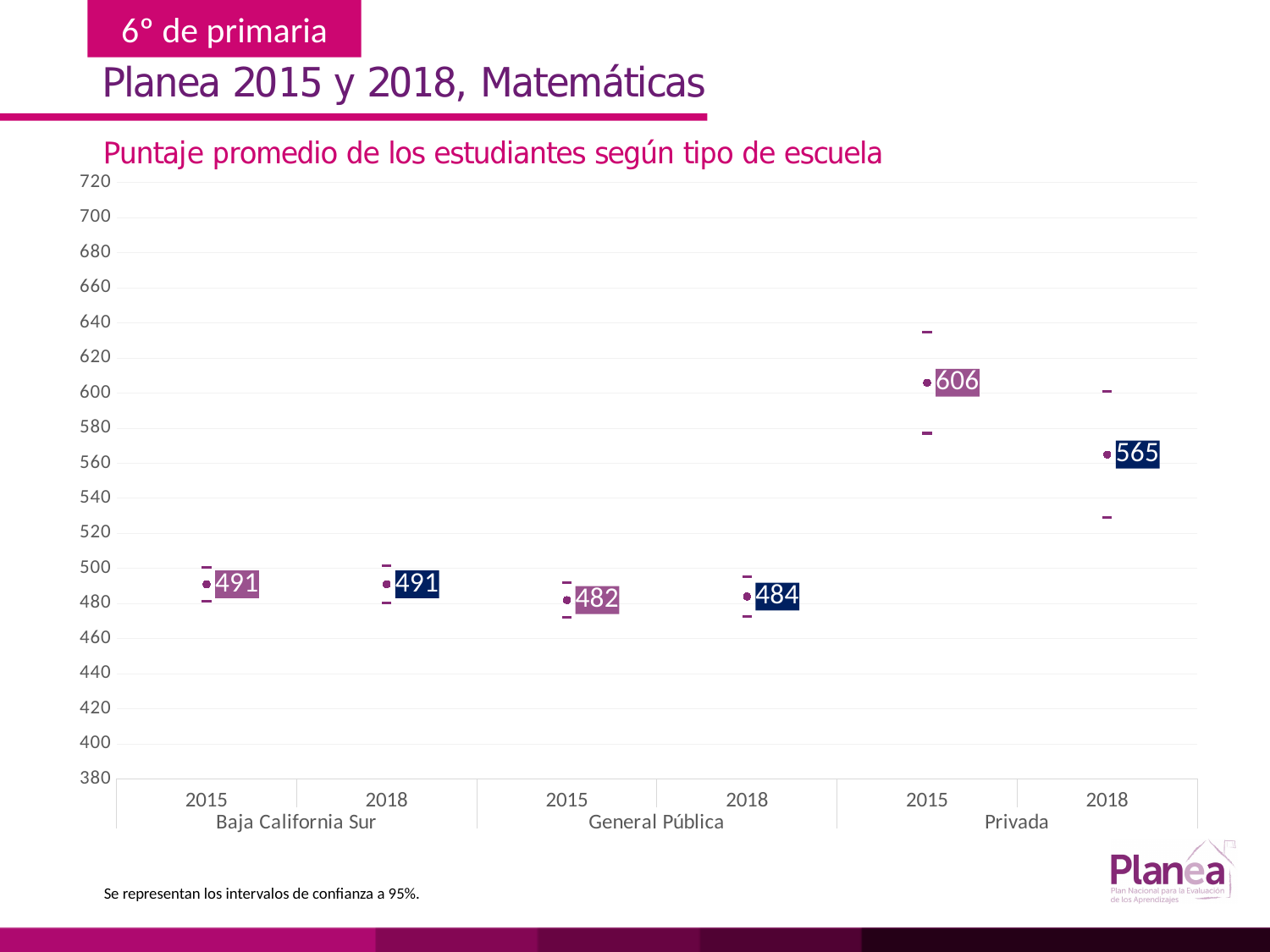

Planea 2015 y 2018, Matemáticas

Puntaje promedio de los estudiantes según tipo de escuela

### Chart

| Category |  |  |  |
|---|---|---|---|
| 2015 | 481.448 | 500.552 | 491.0 |
| 2018 | 480.254 | 501.746 | 491.0 |
| 2015 | 472.05 | 491.95 | 482.0 |
| 2018 | 472.856 | 495.144 | 484.0 |
| 2015 | 577.145 | 634.855 | 606.0 |
| 2018 | 528.981 | 601.019 | 565.0 |
Se representan los intervalos de confianza a 95%.